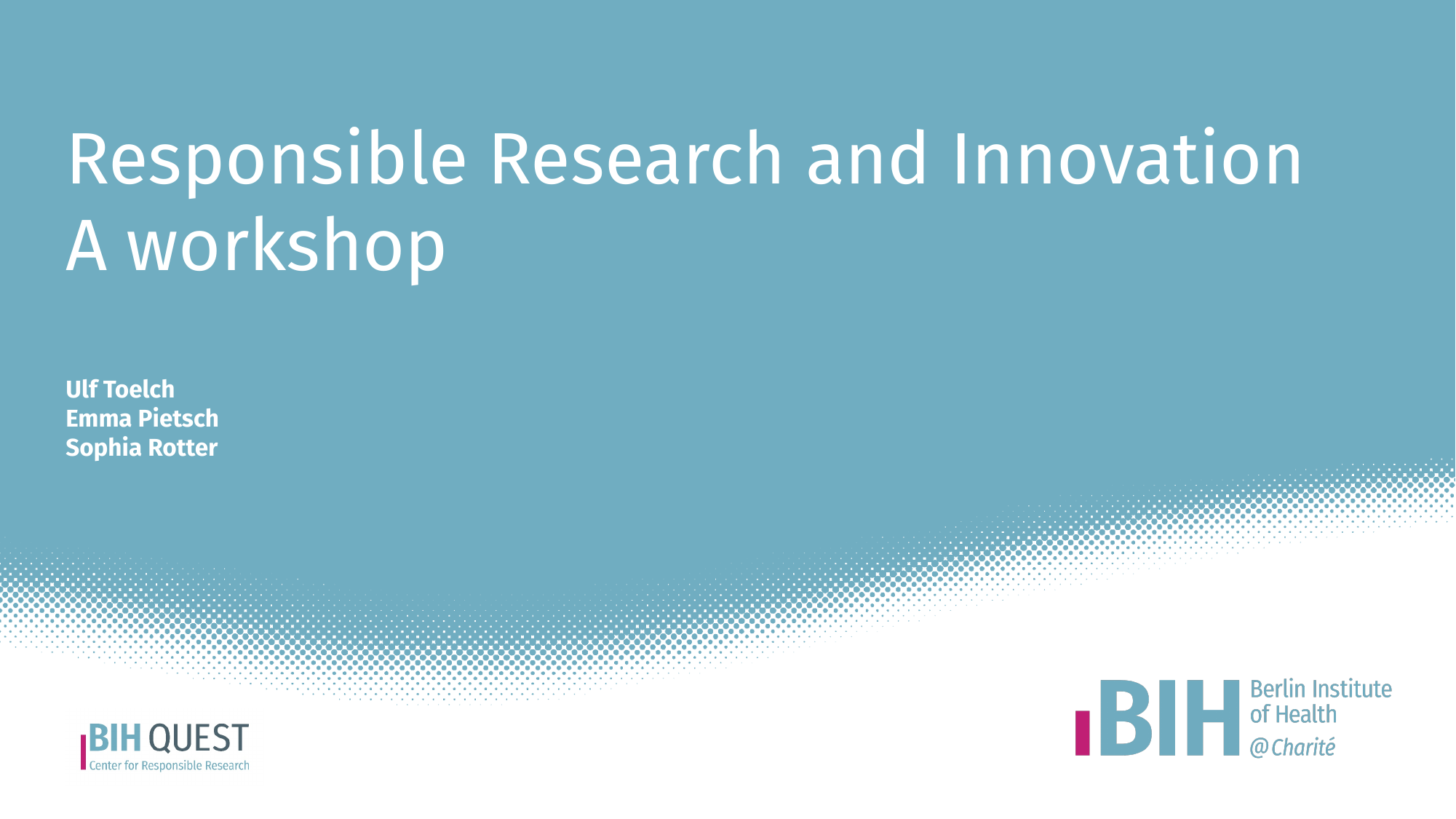

# Responsible Research and Innovation A workshop
Ulf Toelch
Emma Pietsch
Sophia Rotter